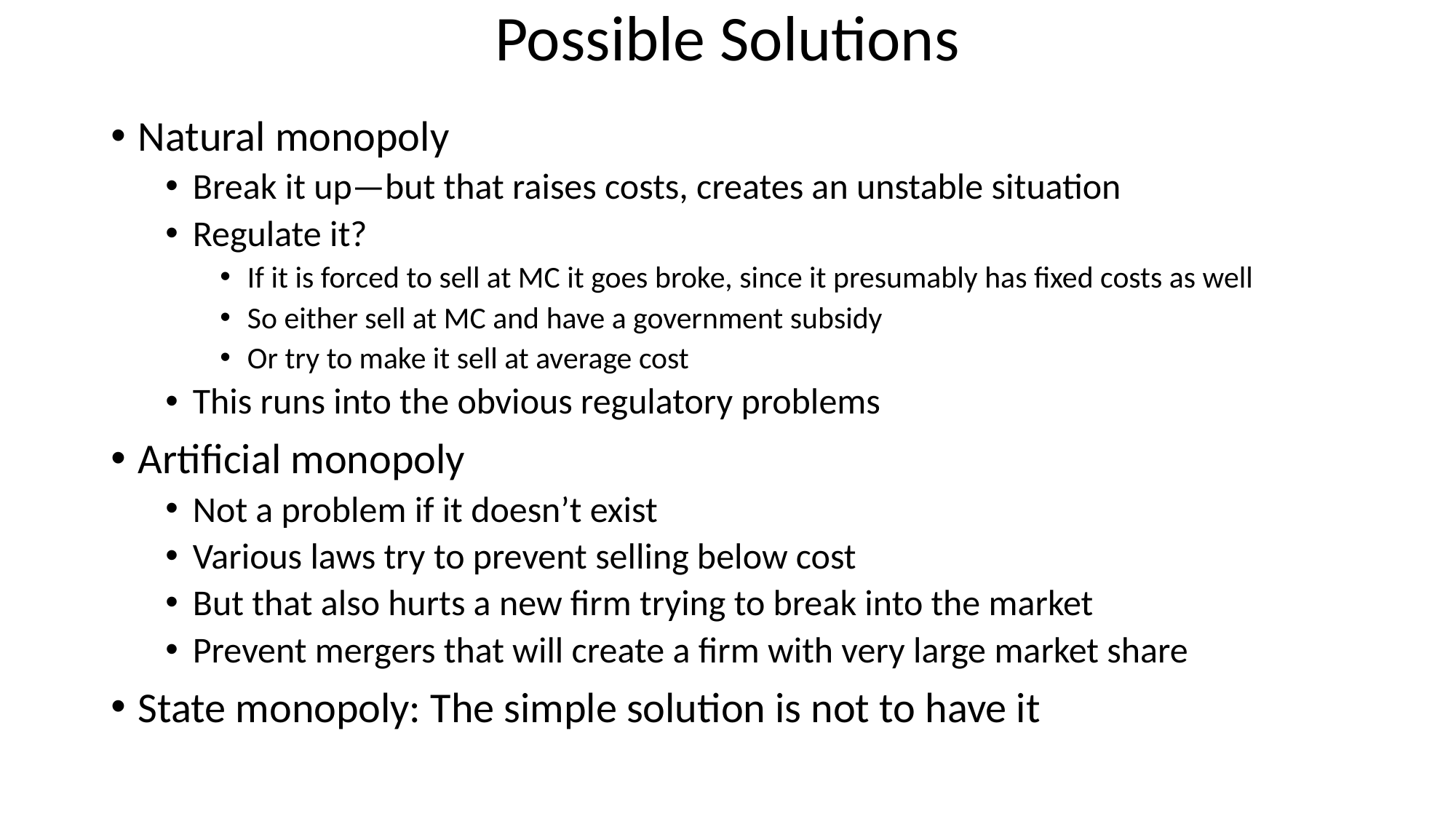

# Possible Solutions
Natural monopoly
Break it up—but that raises costs, creates an unstable situation
Regulate it?
If it is forced to sell at MC it goes broke, since it presumably has fixed costs as well
So either sell at MC and have a government subsidy
Or try to make it sell at average cost
This runs into the obvious regulatory problems
Artificial monopoly
Not a problem if it doesn’t exist
Various laws try to prevent selling below cost
But that also hurts a new firm trying to break into the market
Prevent mergers that will create a firm with very large market share
State monopoly: The simple solution is not to have it